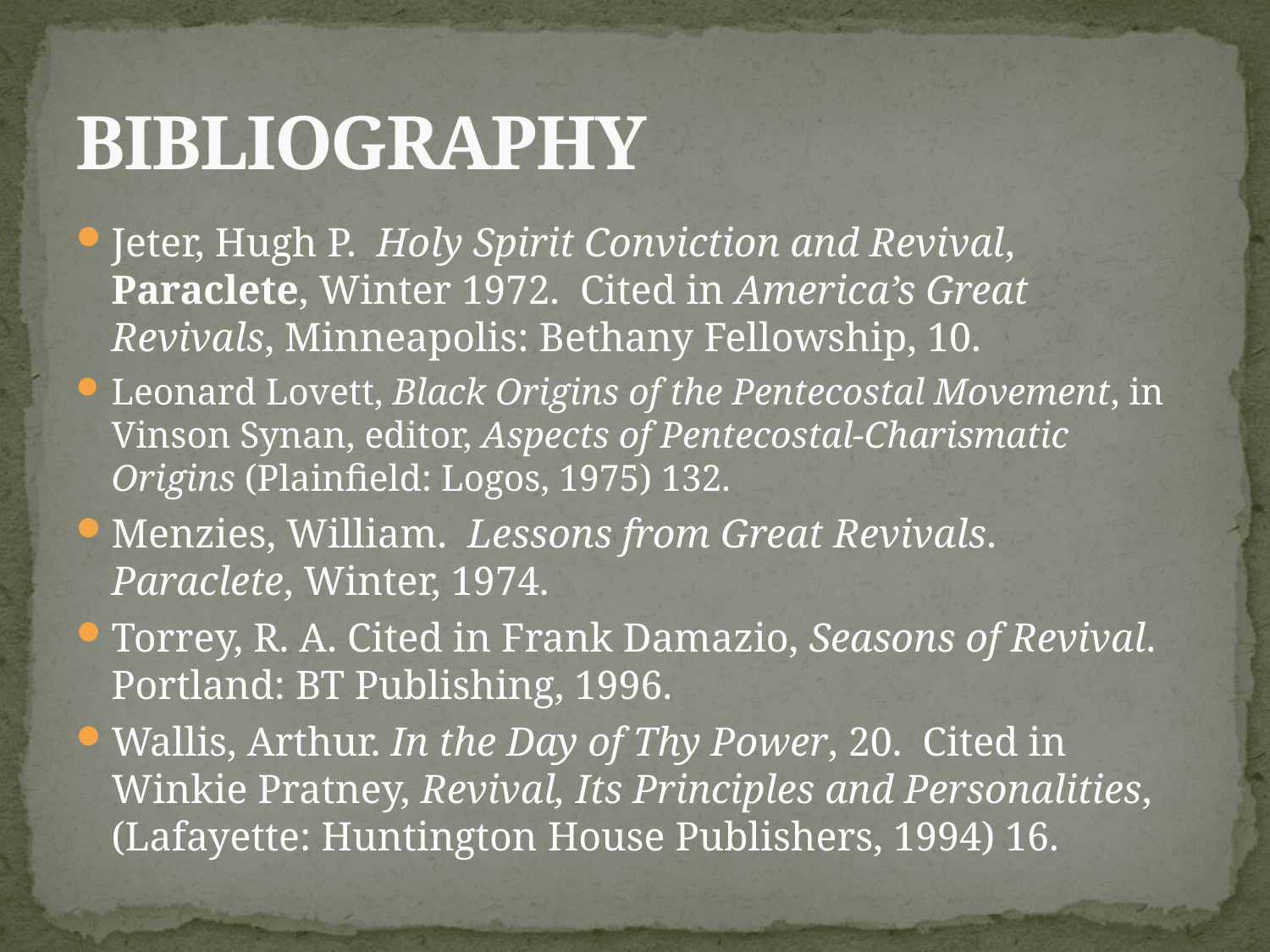

# Bibliography
Jeter, Hugh P.  Holy Spirit Conviction and Revival, Paraclete, Winter 1972.  Cited in America’s Great Revivals, Minneapolis: Bethany Fellowship, 10.
Leonard Lovett, Black Origins of the Pentecostal Movement, in Vinson Synan, editor, Aspects of Pentecostal-Charismatic Origins (Plainfield: Logos, 1975) 132.
Menzies, William.  Lessons from Great Revivals.  Paraclete, Winter, 1974.
Torrey, R. A. Cited in Frank Damazio, Seasons of Revival.  Portland: BT Publishing, 1996.
Wallis, Arthur. In the Day of Thy Power, 20.  Cited in Winkie Pratney, Revival, Its Principles and Personalities, (Lafayette: Huntington House Publishers, 1994) 16.